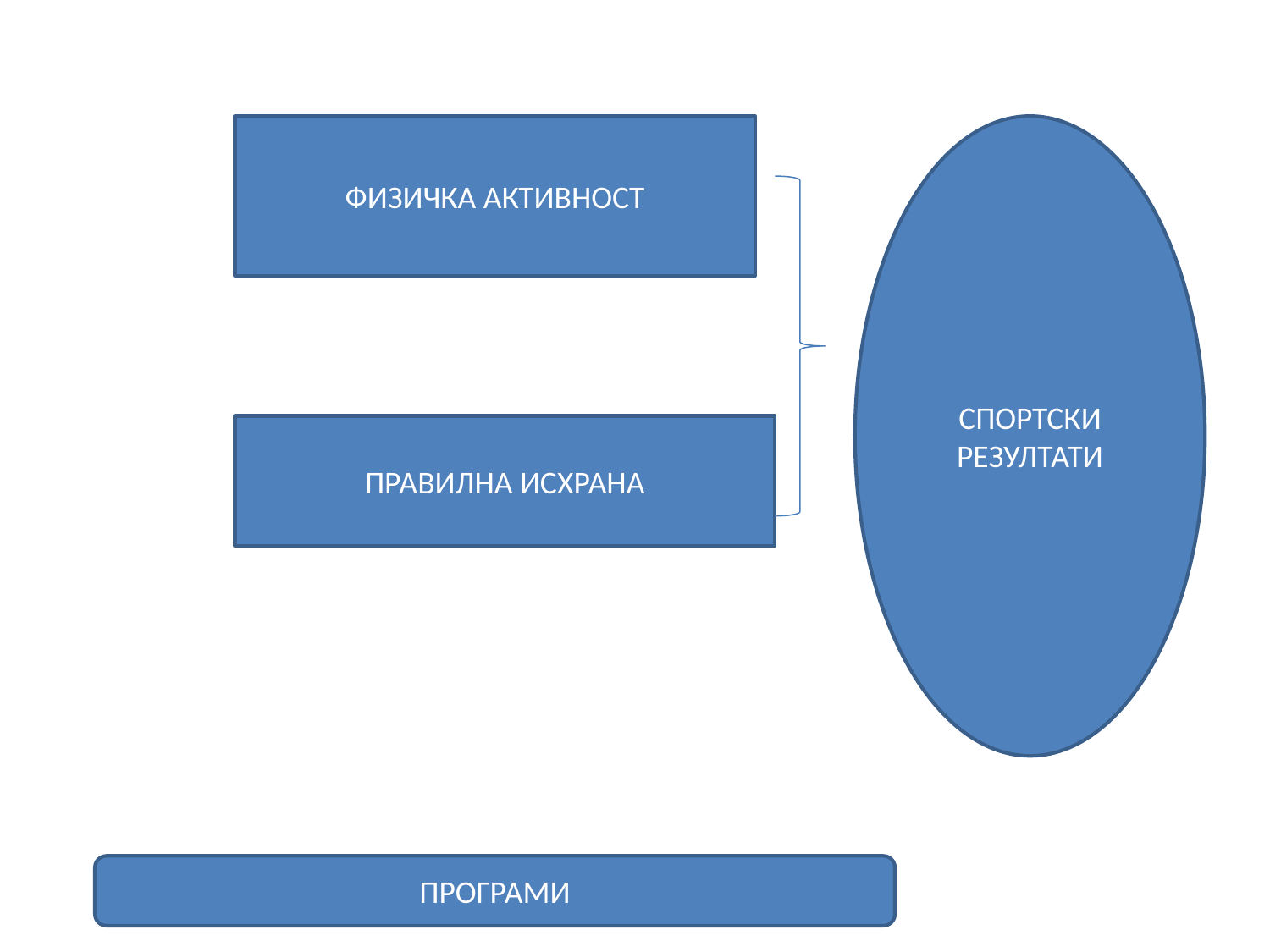

ФИЗИЧКА АКТИВНОСТ
СПОРТСКИ РЕЗУЛТАТИ

ПРАВИЛНА ИСХРАНА
ПРОГРАМИ